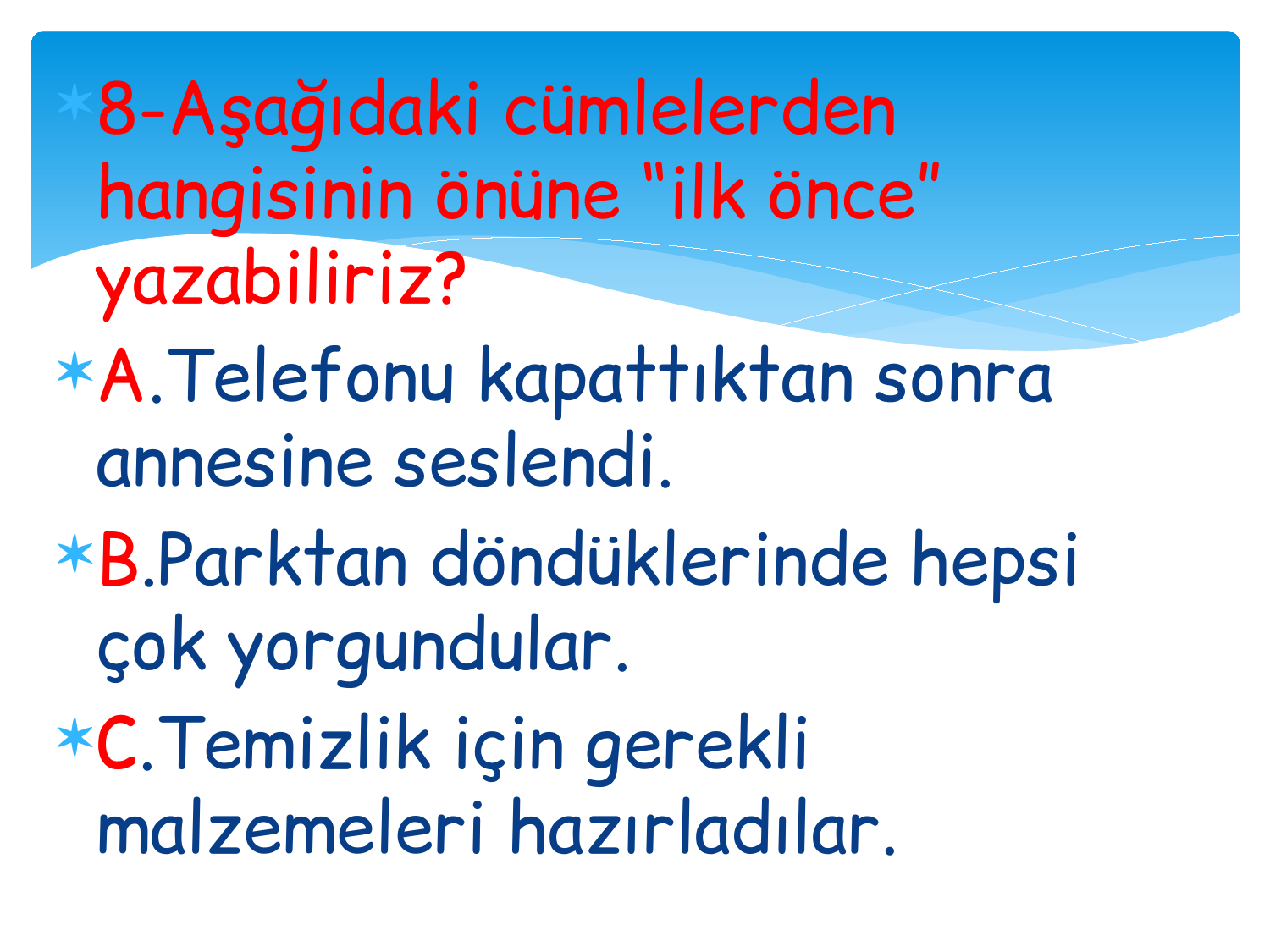

8-Aşağıdaki cümlelerden hangisinin önüne “ilk önce” yazabiliriz?
A.Telefonu kapattıktan sonra annesine seslendi.
B.Parktan döndüklerinde hepsi çok yorgundular.
C.Temizlik için gerekli malzemeleri hazırladılar.